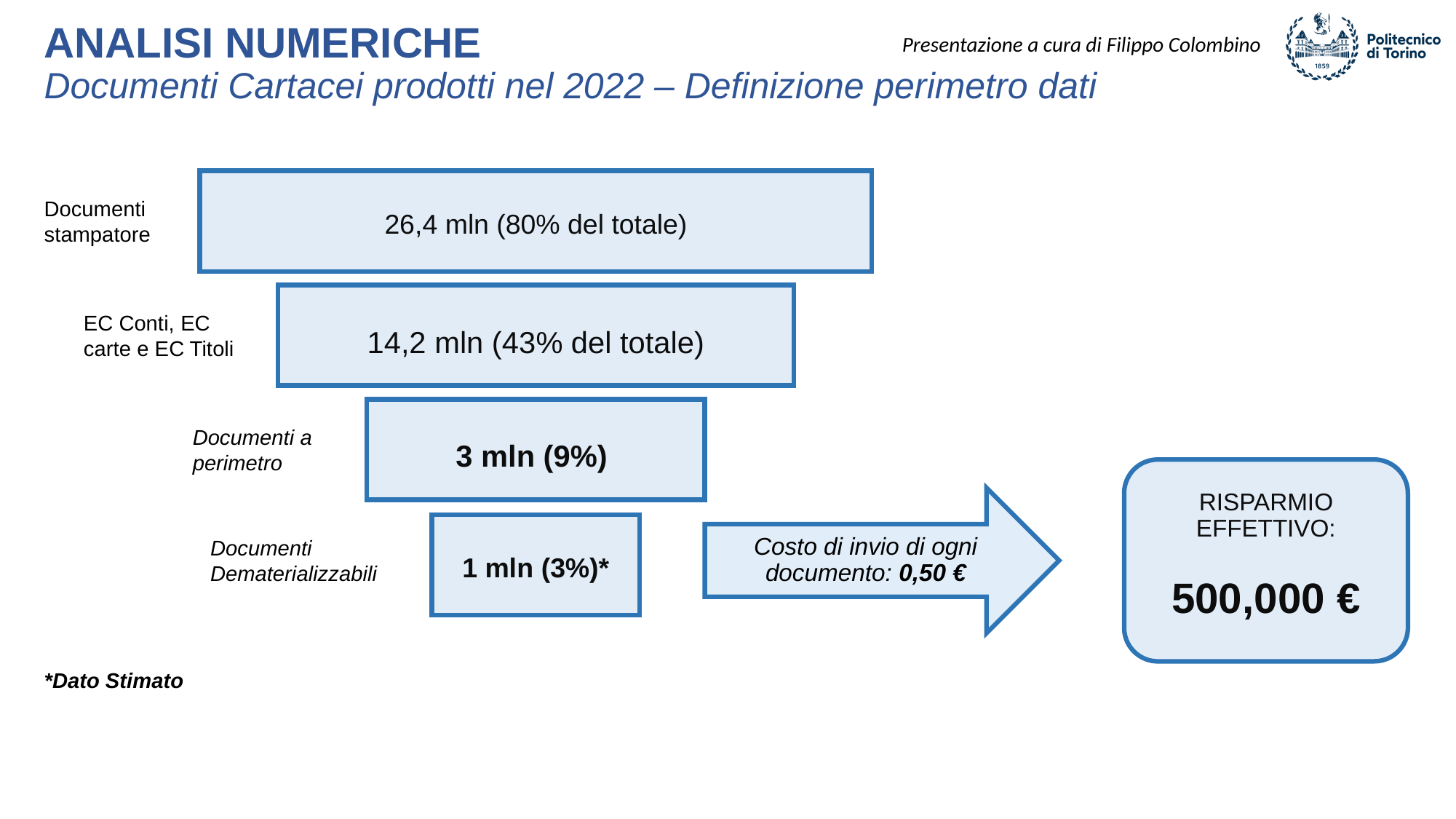

ANALISI NUMERICHE
Documenti Cartacei prodotti nel 2022 – Definizione perimetro dati
26,4 mln (80% del totale)

Documenti stampatore
14,2 mln (43% del totale)
EC Conti, EC carte e EC Titoli
3 mln (9%)
Documenti a perimetro
1 mln (3%)*
Documenti Dematerializzabili
RISPARMIO EFFETTIVO:

500,000 €

Costo di invio di ogni documento: 0,50 €
*Dato Stimato